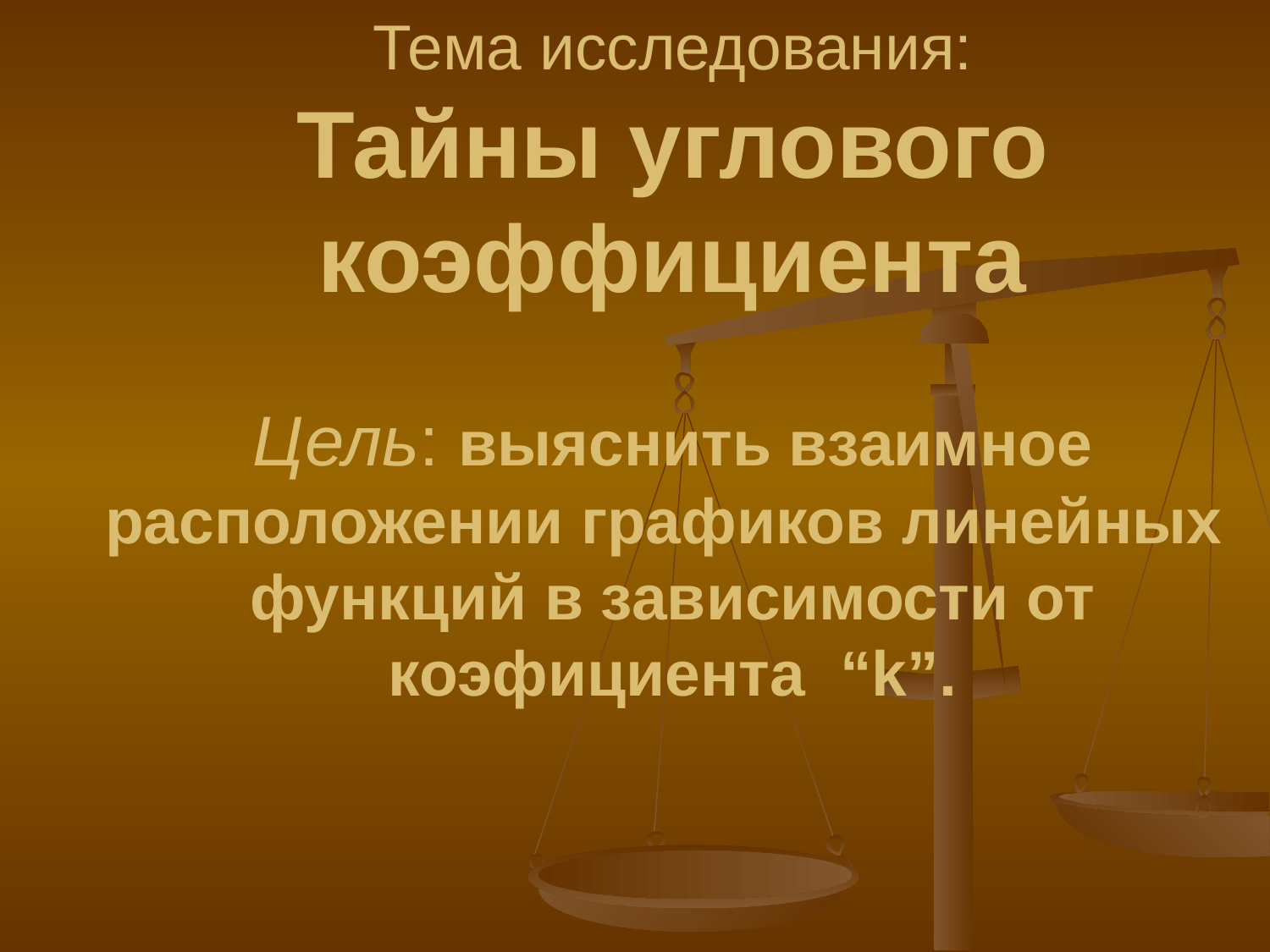

# Тема исследования: Тайны углового коэффициента Цель: выяснить взаимное расположении графиков линейных  функций в зависимости от коэфициента  “k”.